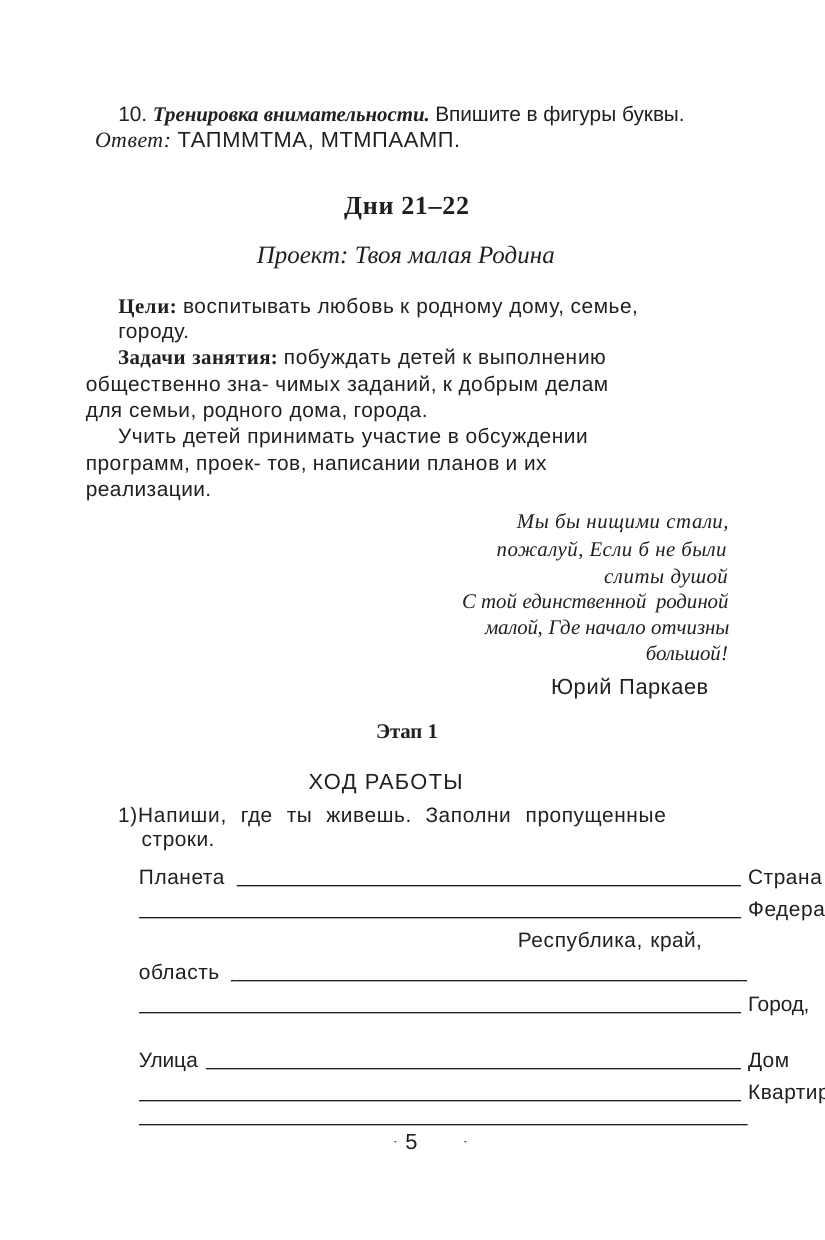

10. Тренировка внимательности. Впишите в фигуры буквы.
Ответ: ТАПММТМА, МТМПААМП.
Дни 21–22
Проект: Твоя малая Родина
Цели: воспитывать любовь к родному дому, семье,
городу.
Задачи занятия: побуждать детей к выполнению
общественно зна- чимых заданий, к добрым делам
для семьи, родного дома, города.
Учить детей принимать участие в обсуждении
программ, проек- тов, написании планов и их
реализации.
Мы бы нищими стали,
пожалуй, Если б не были
слиты душой
С той единственной родиной
малой, Где начало отчизны
большой!
Юрий Паркаев
Этап 1
ХОД РАБОТЫ
1)Напиши, где ты живешь. Заполни пропущенные
строки.
Планета
Страна

Федеральный

Республика, край,
область

Город,

Улица
Дом

Квартира

5
5